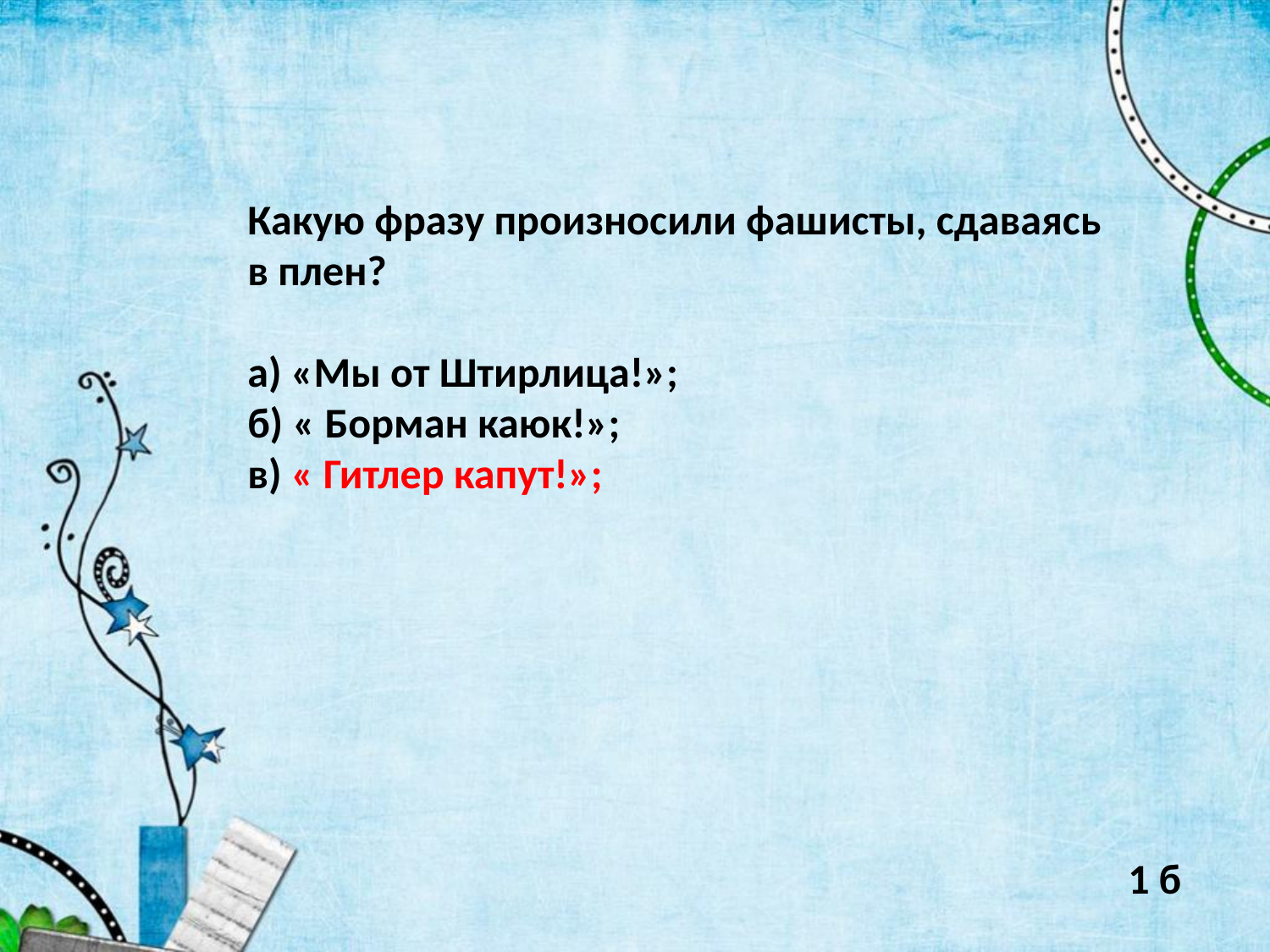

Какую фразу произносили фашисты, сдаваясь в плен?
а) «Мы от Штирлица!»;
б) « Борман каюк!»;
в) « Гитлер капут!»;
1 б